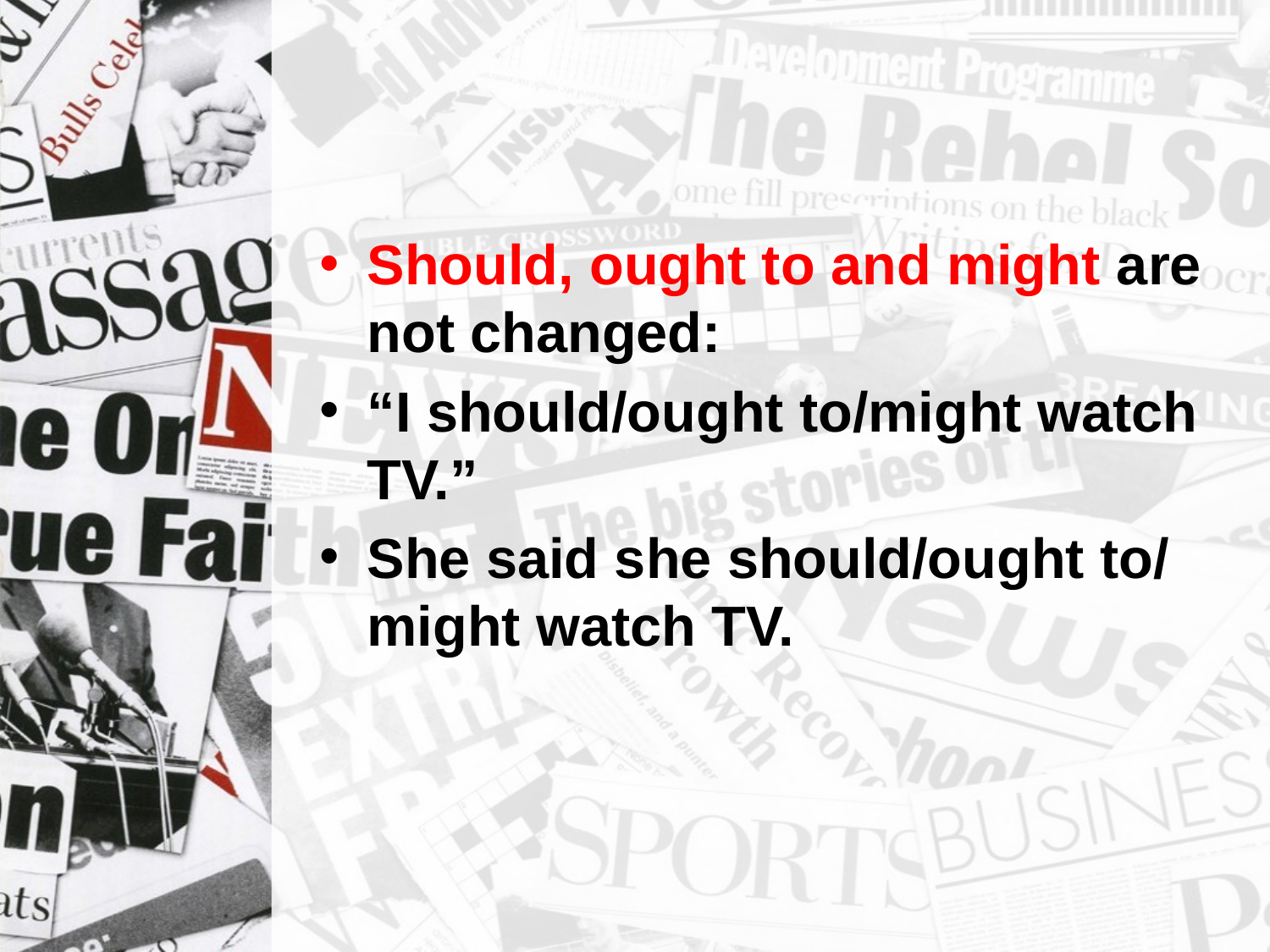

#
Should, ought to and might are not changed:
“I should/ought to/might watch TV.”
She said she should/ought to/ might watch TV.